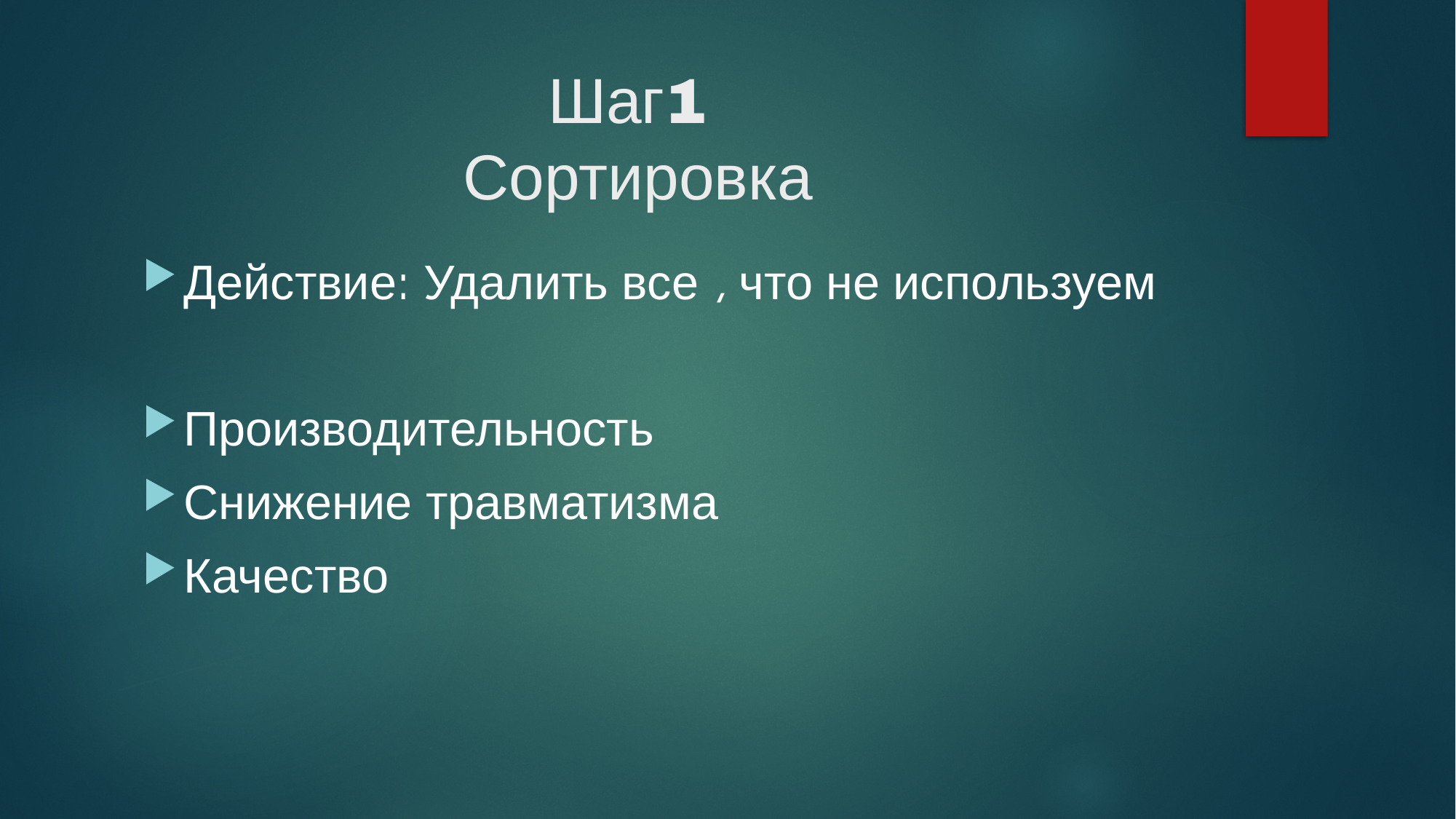

# Шаг1 Сортировка
Действие: Удалить все , что не используем

Производительность
Снижение травматизма
Качество